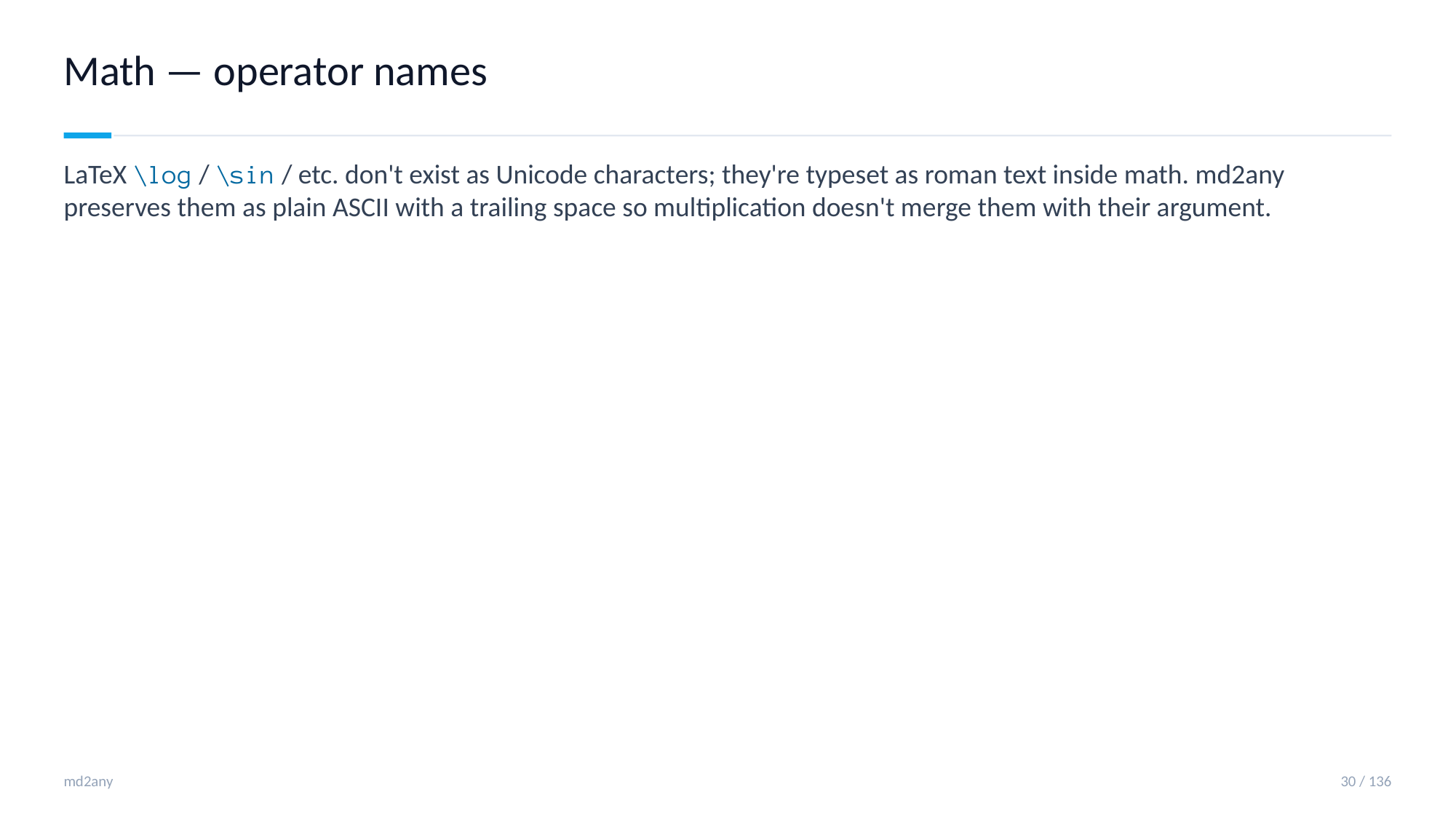

Math — operator names

LaTeX \log / \sin / etc. don't exist as Unicode characters; they're typeset as roman text inside math. md2any preserves them as plain ASCII with a trailing space so multiplication doesn't merge them with their argument.
md2any
30 / 136